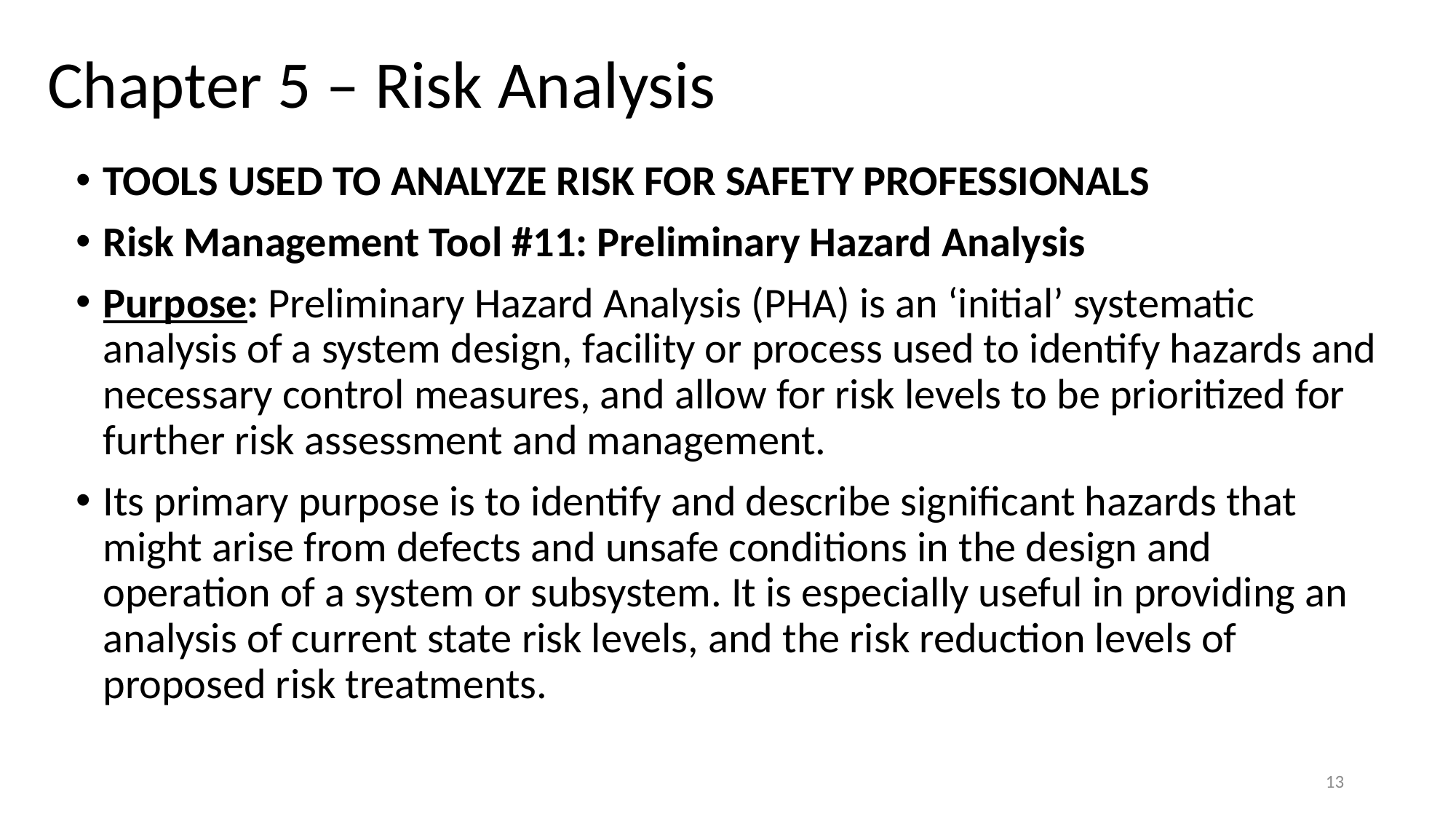

# Chapter 5 – Risk Analysis
TOOLS USED TO ANALYZE RISK FOR SAFETY PROFESSIONALS
Risk Management Tool #11: Preliminary Hazard Analysis
Purpose: Preliminary Hazard Analysis (PHA) is an ‘initial’ systematic analysis of a system design, facility or process used to identify hazards and necessary control measures, and allow for risk levels to be prioritized for further risk assessment and management.
Its primary purpose is to identify and describe significant hazards that might arise from defects and unsafe conditions in the design and operation of a system or subsystem. It is especially useful in providing an analysis of current state risk levels, and the risk reduction levels of proposed risk treatments.
13